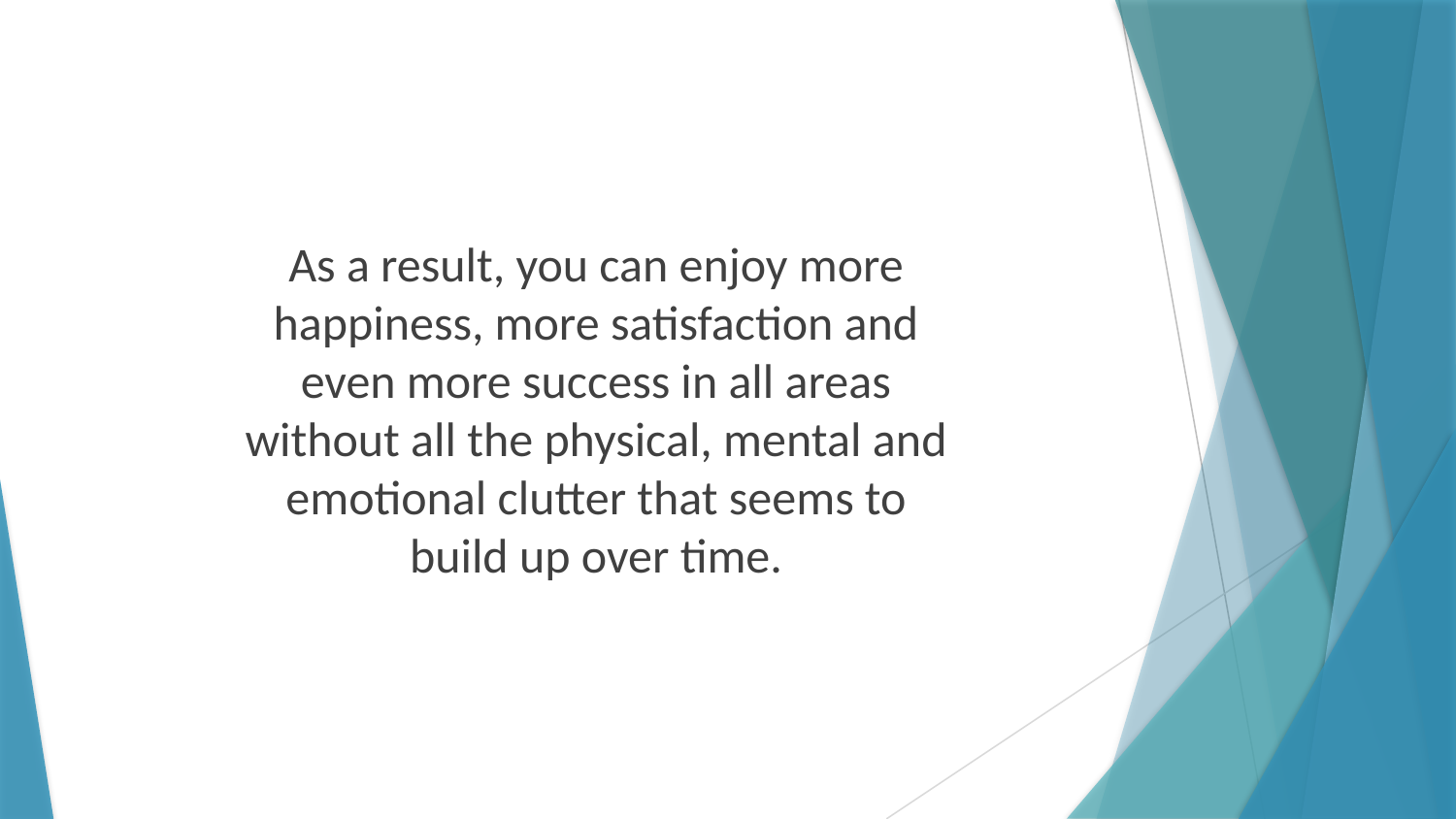

As a result, you can enjoy more happiness, more satisfaction and even more success in all areas without all the physical, mental and emotional clutter that seems to build up over time.